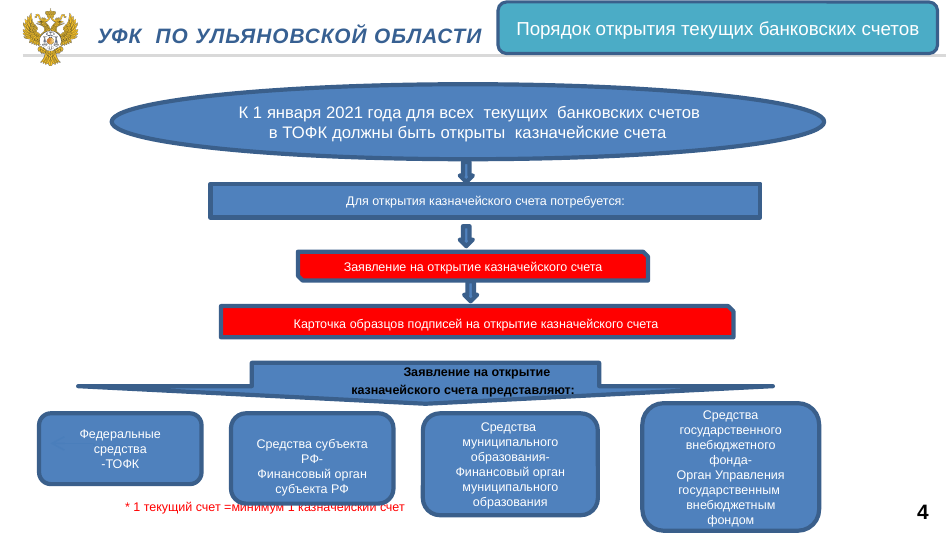

Порядок открытия текущих банковских счетов

Уфк  по ульяновской области

|  |
| --- |
| \* 1 текущий счет =минимум 1 казначейский счет |
|  |
 К 1 января 2021 года для всех  текущих  банковских счетов в ТОФК должны быть открыты  казначейские счета

Для открытия казначейского счета потребуется:

Заявление на открытие казначейского счета

Карточка образцов подписей на открытие казначейского счета
Заявление на открытие казначейского счета представляют:
Средства государственного внебюджетного фонда-
Орган Управления государственным  внебюджетным фондом
Федеральные средства
-ТОФК
Средства  муниципального образования-
Финансовый орган муниципального образования

Средства субъекта РФ-
Финансовый орган субъекта РФ
4